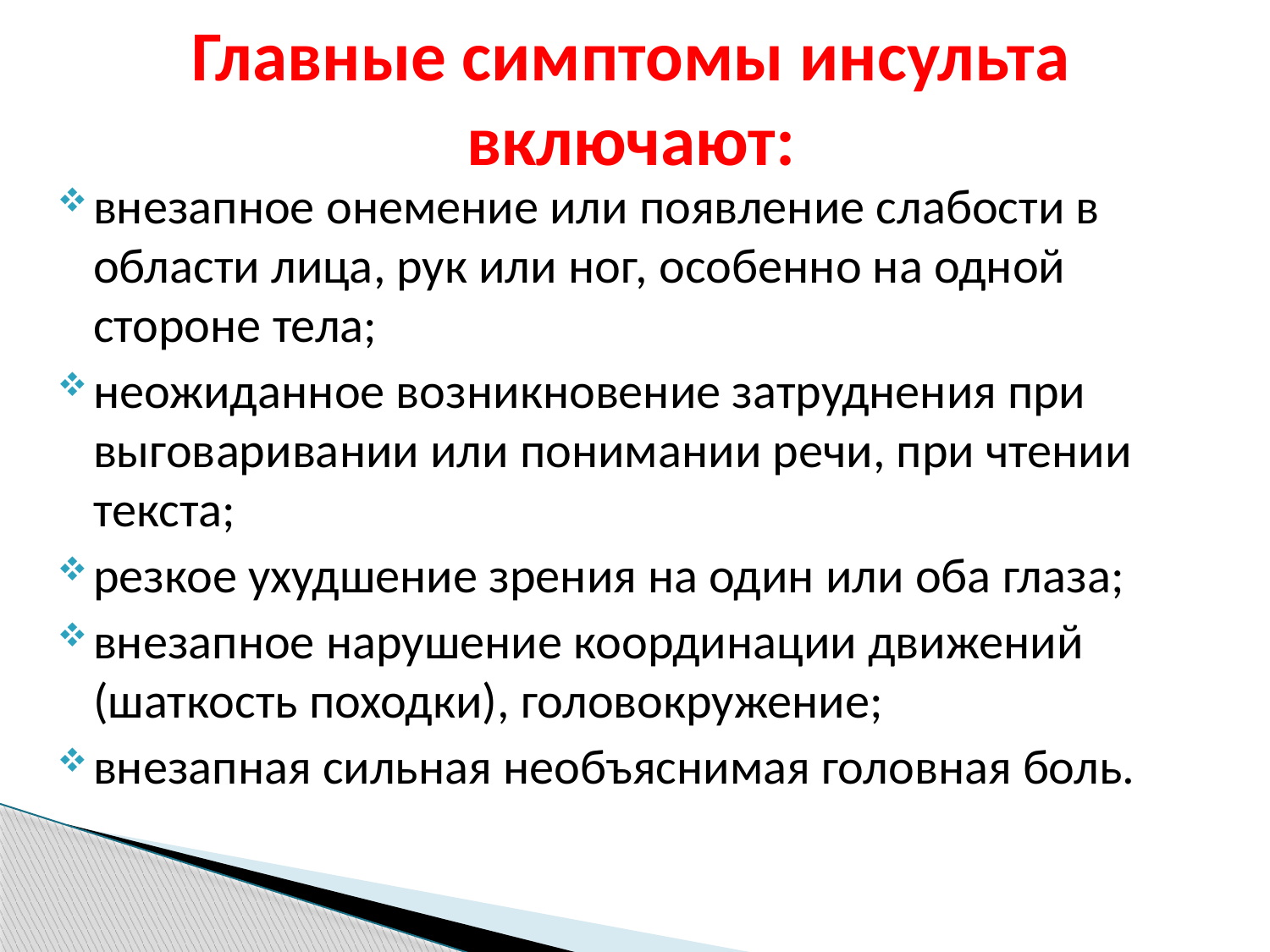

# Главные симптомы инсульта включают:
внезапное онемение или появление слабости в области лица, рук или ног, особенно на одной стороне тела;
неожиданное возникновение затруднения при выговаривании или понимании речи, при чтении текста;
резкое ухудшение зрения на один или оба глаза;
внезапное нарушение координации движений (шаткость походки), головокружение;
внезапная сильная необъяснимая головная боль.